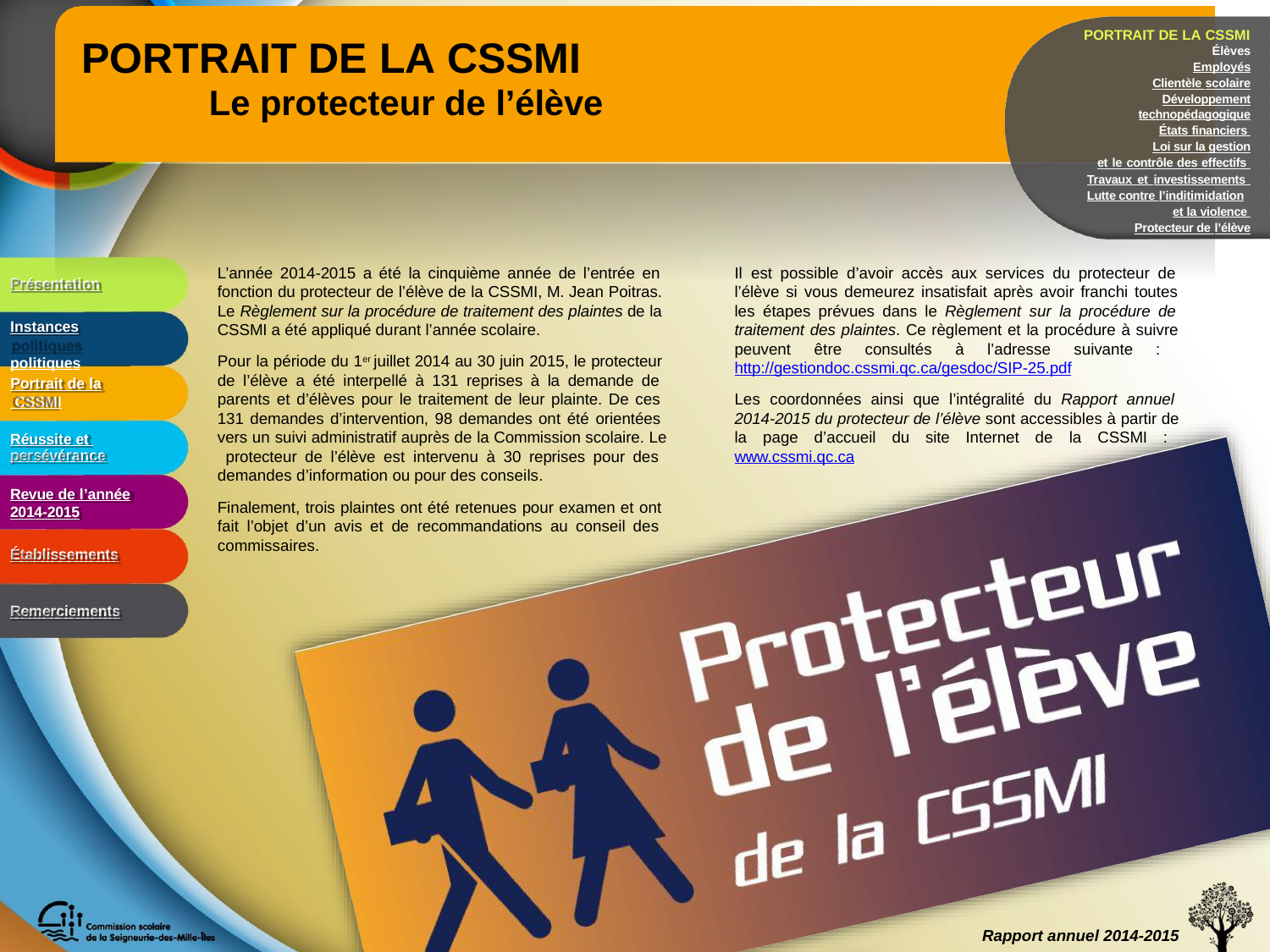

PORTRAIT DE LA CSSMI
Élèves
Employés  Clientèle scolaire
Développement technopédagogique
États financiers  Loi sur la gestion
et le contrôle des effectifs  Travaux et investissements  Lutte contre l’inditimidation
et la violence  Protecteur de l’élève
# PORTRAIT DE LA CSSMI
Le protecteur de l’élève

L’année 2014-2015 a été la cinquième année de l’entrée en  fonction du protecteur de l’élève de la CSSMI, M. Jean Poitras.  Le Règlement sur la procédure de traitement des plaintes de la  CSSMI a été appliqué durant l’année scolaire.
Pour la période du 1er juillet 2014 au 30 juin 2015, le protecteur  de l’élève a été interpellé à 131 reprises à la demande de  parents et d’élèves pour le traitement de leur plainte. De ces  131 demandes d’intervention, 98 demandes ont été orientées  vers un suivi administratif auprès de la Commission scolaire. Le  protecteur de l’élève est intervenu à 30 reprises pour des  demandes d’information ou pour des conseils.
Finalement, trois plaintes ont été retenues pour examen et ont  fait l’objet d’un avis et de recommandations au conseil des  commissaires.
Il est possible d’avoir accès aux services du protecteur de  l’élève si vous demeurez insatisfait après avoir franchi toutes  les étapes prévues dans le Règlement sur la procédure de  traitement des plaintes. Ce règlement et la procédure à suivre  peuvent être consultés à l’adresse suivante :  http://gestiondoc.cssmi.qc.ca/gesdoc/SIP-25.pdf
Les coordonnées ainsi que l’intégralité du Rapport annuel  2014-2015 du protecteur de l’élève sont accessibles à partir de  la page d’accueil du site Internet de la CSSMI :  www.cssmi.qc.ca

Présentation

Instances  politiques

Portrait de la  CSSMI

Réussite et  persévérance

Revue de l’année
2014-2015

Établissements

Remerciements
Rapport annuel 2014-2015